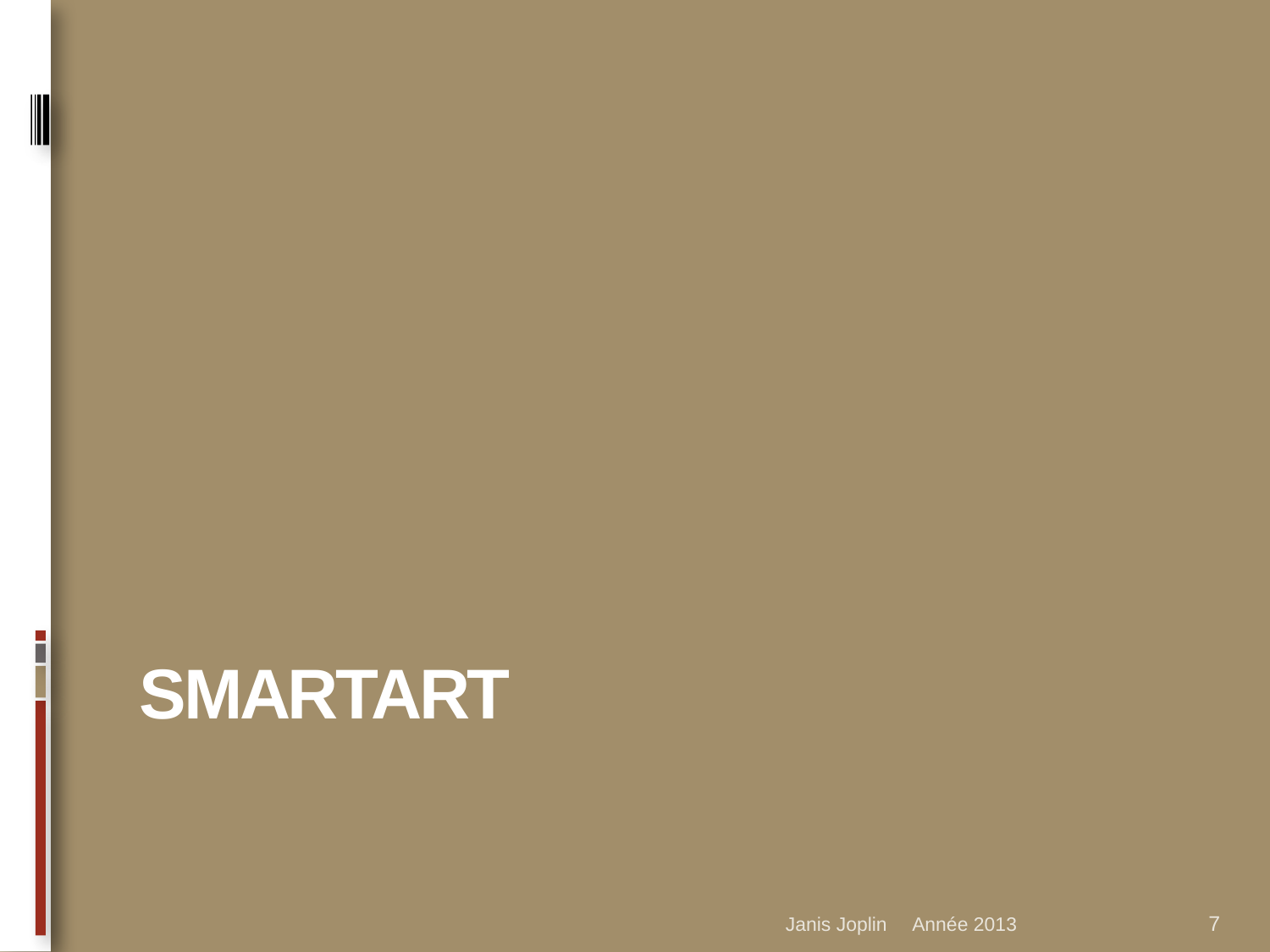

# SmartArt
Janis Joplin
Année 2013
7